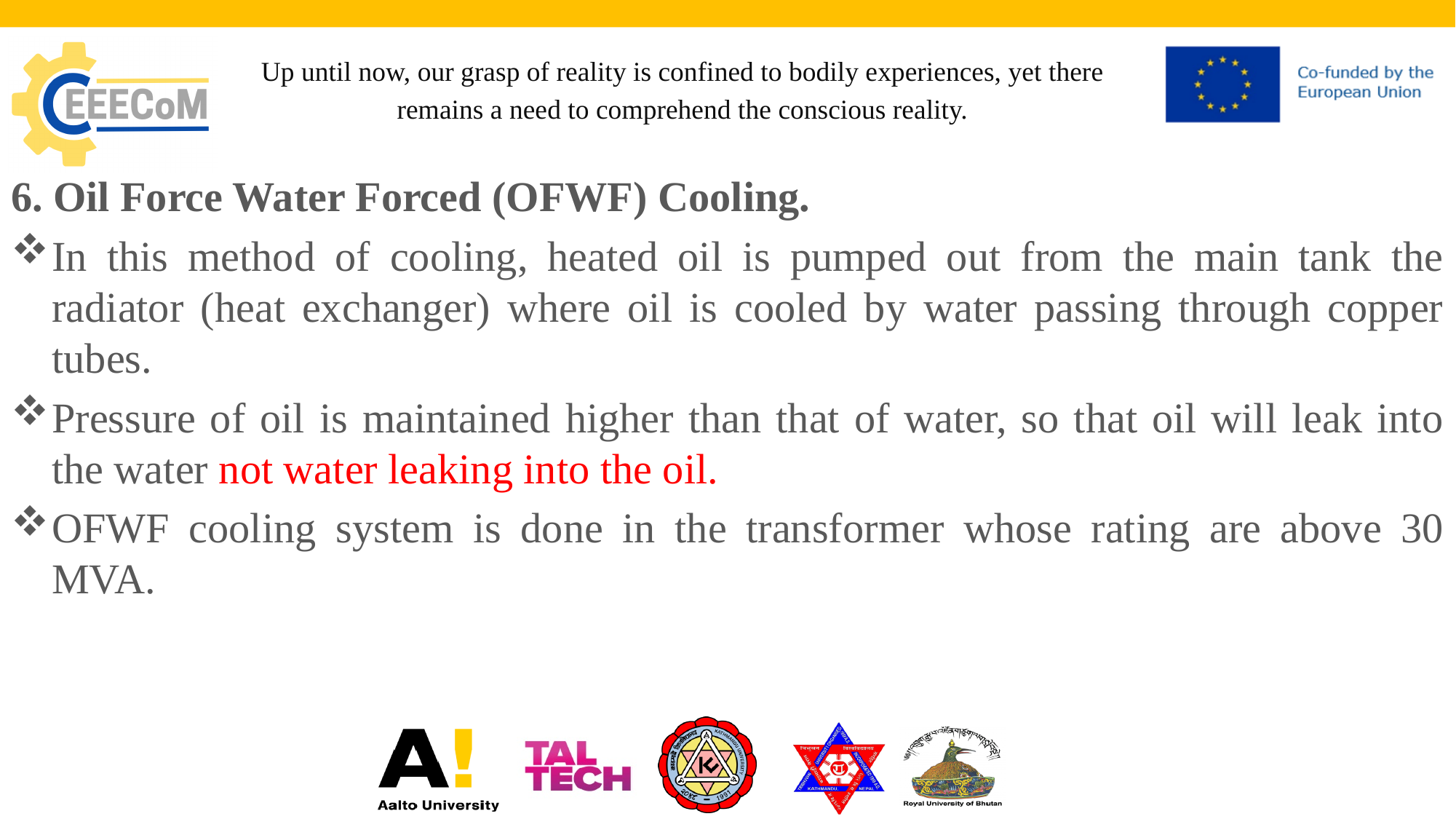

# Up until now, our grasp of reality is confined to bodily experiences, yet there remains a need to comprehend the conscious reality.
6. Oil Force Water Forced (OFWF) Cooling.
In this method of cooling, heated oil is pumped out from the main tank the radiator (heat exchanger) where oil is cooled by water passing through copper tubes.
Pressure of oil is maintained higher than that of water, so that oil will leak into the water not water leaking into the oil.
OFWF cooling system is done in the transformer whose rating are above 30 MVA.